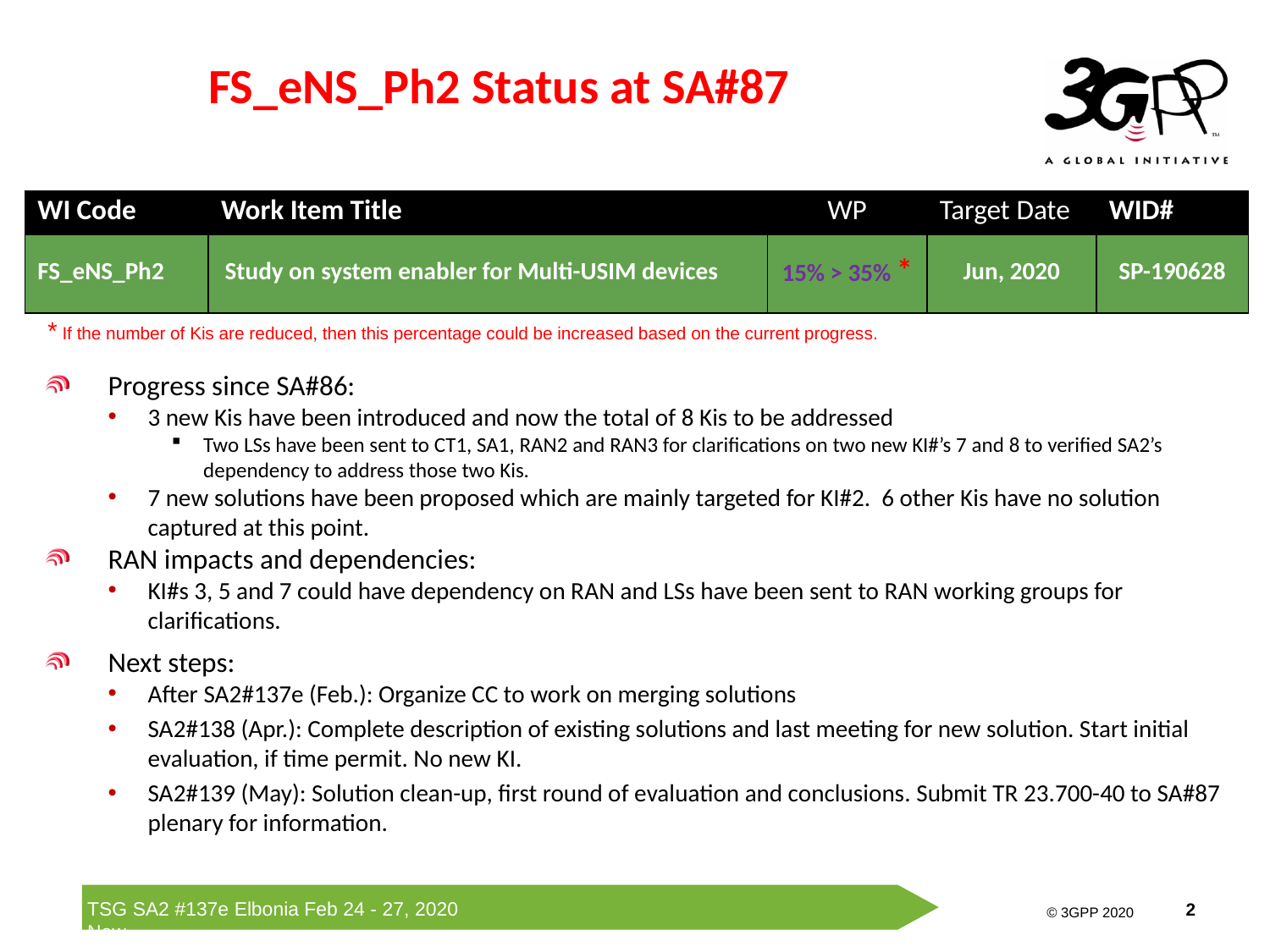

# FS_eNS_Ph2 Status at SA#87
| WI Code | Work Item Title | WP | Target Date | WID# |
| --- | --- | --- | --- | --- |
| FS\_eNS\_Ph2 | Study on system enabler for Multi-USIM devices | 15% > 35% \* | Jun, 2020 | SP-190628 |
* If the number of Kis are reduced, then this percentage could be increased based on the current progress.
Progress since SA#86:
3 new Kis have been introduced and now the total of 8 Kis to be addressed
Two LSs have been sent to CT1, SA1, RAN2 and RAN3 for clarifications on two new KI#’s 7 and 8 to verified SA2’s dependency to address those two Kis.
7 new solutions have been proposed which are mainly targeted for KI#2.  6 other Kis have no solution captured at this point.
RAN impacts and dependencies:
KI#s 3, 5 and 7 could have dependency on RAN and LSs have been sent to RAN working groups for clarifications.
Next steps:
After SA2#137e (Feb.): Organize CC to work on merging solutions
SA2#138 (Apr.): Complete description of existing solutions and last meeting for new solution. Start initial evaluation, if time permit. No new KI.
SA2#139 (May): Solution clean-up, first round of evaluation and conclusions. Submit TR 23.700-40 to SA#87 plenary for information.